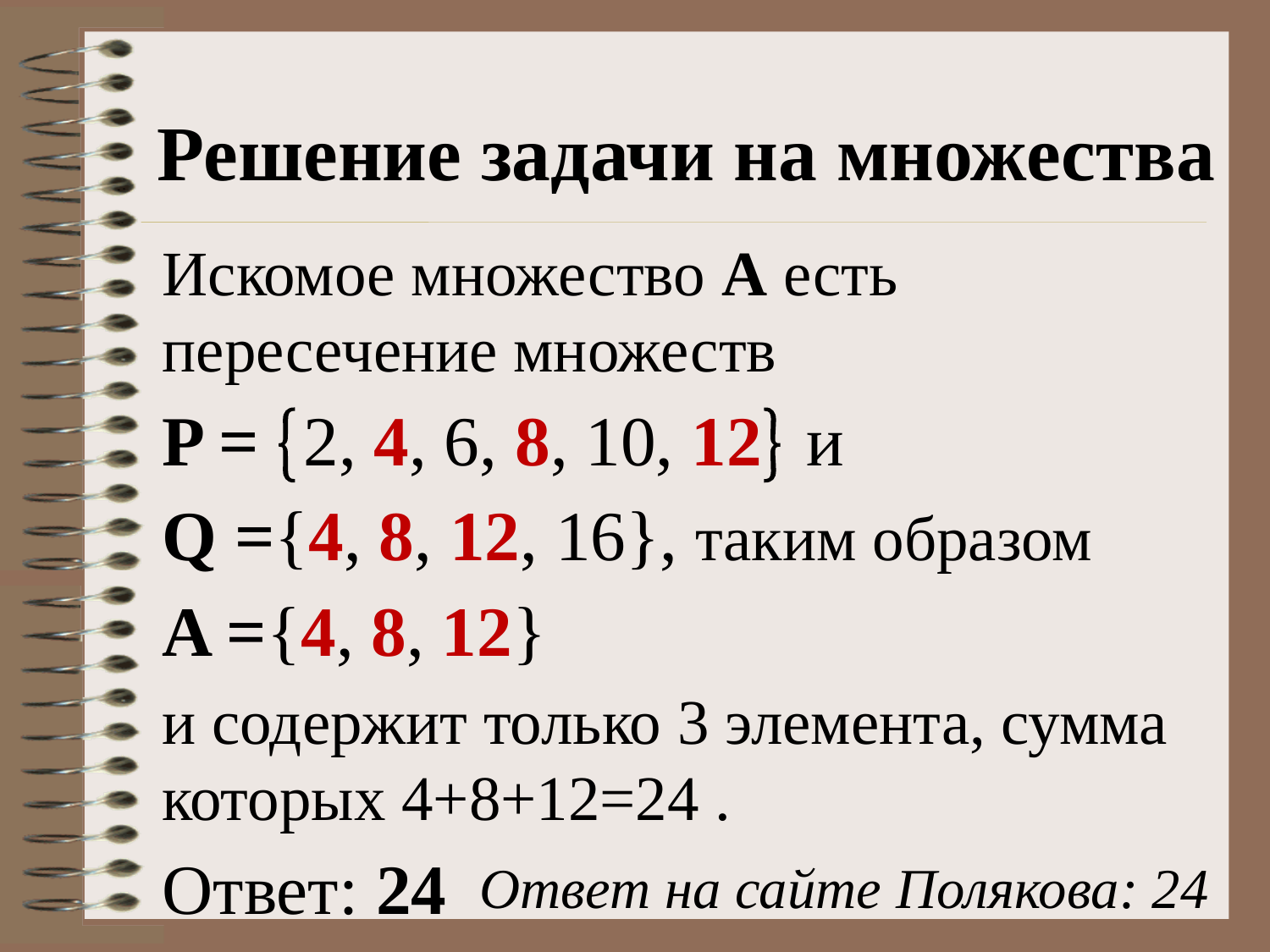

Решение задачи на множества
Искомое множество А есть пересечение множеств
P = {2, 4, 6, 8, 10, 12} и
Q ={4, 8, 12, 16}, таким образом
A ={4, 8, 12}
и содержит только 3 элемента, сумма которых 4+8+12=24 .
Ответ: 24
Ответ на сайте Полякова: 24